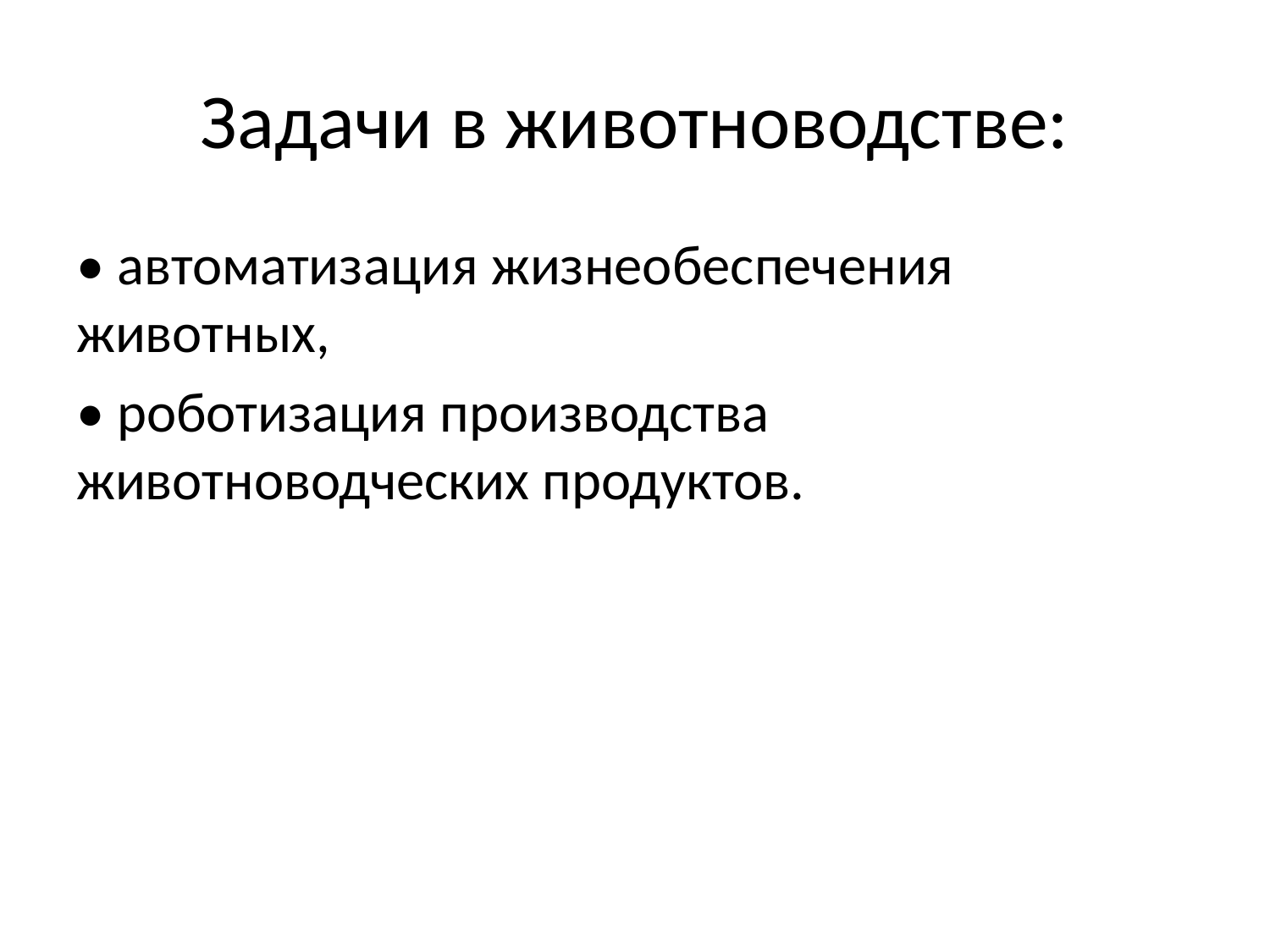

# Задачи в животноводстве:
• автоматизация жизнеобеспечения животных,
• роботизация производства животноводческих продуктов.